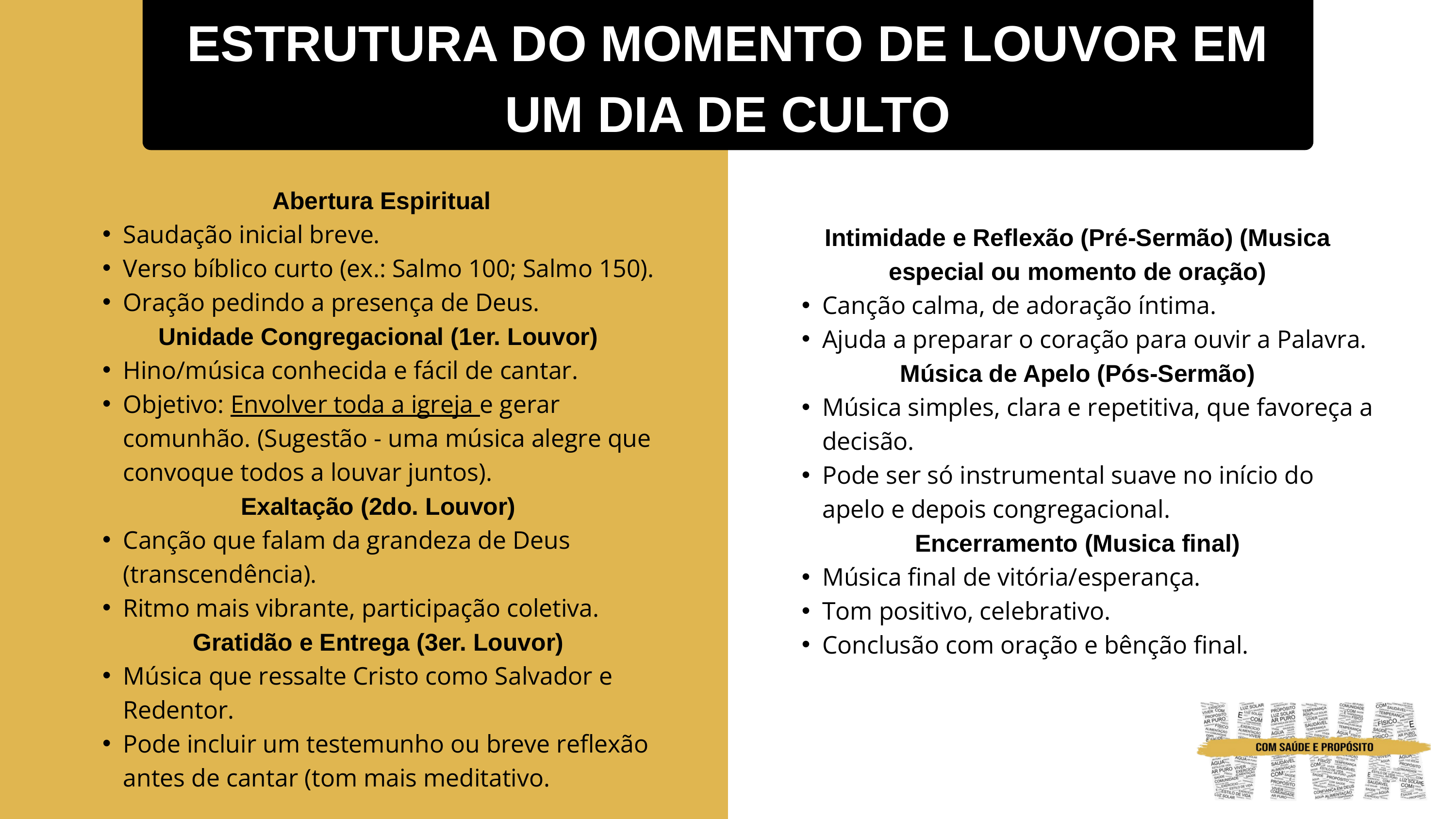

ESTRUTURA DO MOMENTO DE LOUVOR EM UM DIA DE CULTO
 Abertura Espiritual
Saudação inicial breve.
Verso bíblico curto (ex.: Salmo 100; Salmo 150).
Oração pedindo a presença de Deus.
Unidade Congregacional (1er. Louvor)
Hino/música conhecida e fácil de cantar.
Objetivo: Envolver toda a igreja e gerar comunhão. (Sugestão - uma música alegre que convoque todos a louvar juntos).
Exaltação (2do. Louvor)
Canção que falam da grandeza de Deus (transcendência).
Ritmo mais vibrante, participação coletiva.
Gratidão e Entrega (3er. Louvor)
Música que ressalte Cristo como Salvador e Redentor.
Pode incluir um testemunho ou breve reflexão antes de cantar (tom mais meditativo.
Intimidade e Reflexão (Pré-Sermão) (Musica especial ou momento de oração)
Canção calma, de adoração íntima.
Ajuda a preparar o coração para ouvir a Palavra.
Música de Apelo (Pós-Sermão)
Música simples, clara e repetitiva, que favoreça a decisão.
Pode ser só instrumental suave no início do apelo e depois congregacional.
Encerramento (Musica final)
Música final de vitória/esperança.
Tom positivo, celebrativo.
Conclusão com oração e bênção final.